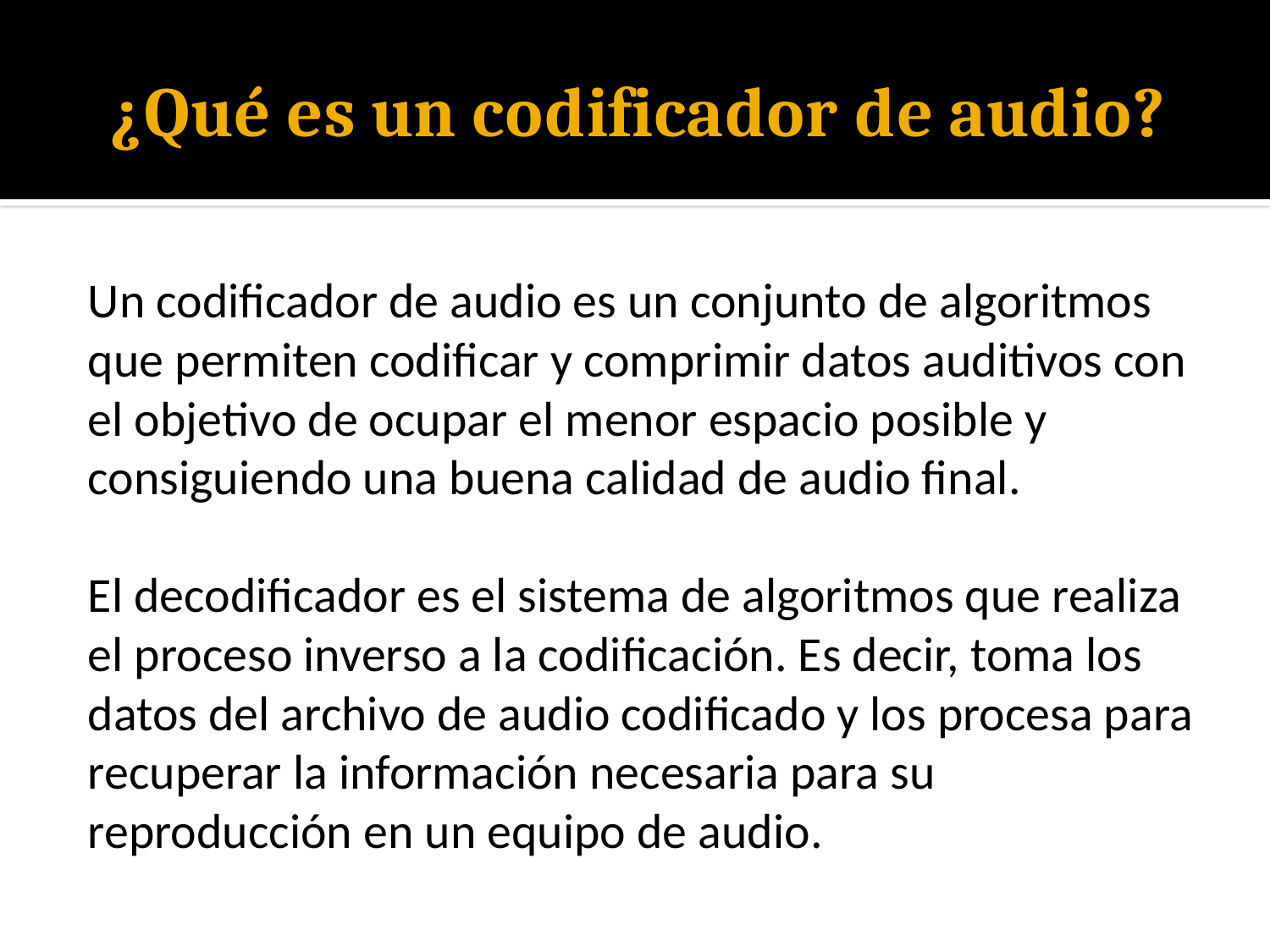

# ¿Qué es un codificador de audio?
Un codificador de audio es un conjunto de algoritmos que permiten codificar y comprimir datos auditivos con el objetivo de ocupar el menor espacio posible y consiguiendo una buena calidad de audio final.

El decodificador es el sistema de algoritmos que realiza el proceso inverso a la codificación. Es decir, toma los datos del archivo de audio codificado y los procesa para recuperar la información necesaria para su reproducción en un equipo de audio.